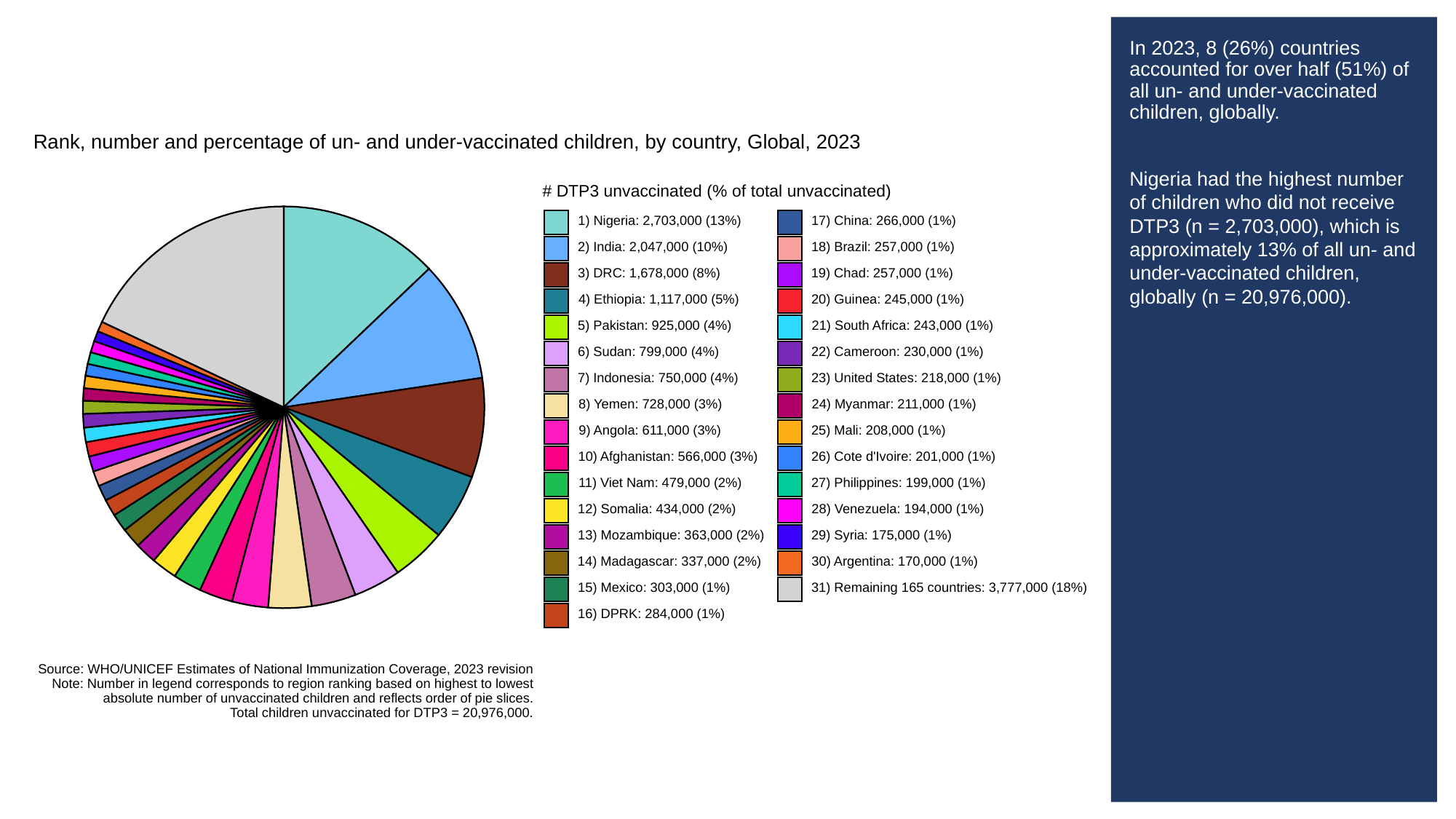

# In 2023, 8 (26%) countries accounted for over half (51%) of all un- and under-vaccinated children, globally.

Nigeria had the highest number of children who did not receive DTP3 (n = 2,703,000), which is approximately 13% of all un- and under-vaccinated children, globally (n = 20,976,000).

Rank, number and percentage of un- and under-vaccinated children, by country, Global, 2023
# DTP3 unvaccinated (% of total unvaccinated)

1) Nigeria: 2,703,000 (13%)
17) China: 266,000 (1%)

2) India: 2,047,000 (10%)
18) Brazil: 257,000 (1%)

3) DRC: 1,678,000 (8%)
19) Chad: 257,000 (1%)

4) Ethiopia: 1,117,000 (5%)
20) Guinea: 245,000 (1%)

5) Pakistan: 925,000 (4%)
21) South Africa: 243,000 (1%)

6) Sudan: 799,000 (4%)
22) Cameroon: 230,000 (1%)

7) Indonesia: 750,000 (4%)
23) United States: 218,000 (1%)

8) Yemen: 728,000 (3%)
24) Myanmar: 211,000 (1%)

9) Angola: 611,000 (3%)
25) Mali: 208,000 (1%)

10) Afghanistan: 566,000 (3%)
26) Cote d'Ivoire: 201,000 (1%)

11) Viet Nam: 479,000 (2%)
27) Philippines: 199,000 (1%)

12) Somalia: 434,000 (2%)
28) Venezuela: 194,000 (1%)

13) Mozambique: 363,000 (2%)
29) Syria: 175,000 (1%)

14) Madagascar: 337,000 (2%)
30) Argentina: 170,000 (1%)

15) Mexico: 303,000 (1%)
31) Remaining 165 countries: 3,777,000 (18%)

16) DPRK: 284,000 (1%)
Source: WHO/UNICEF Estimates of National Immunization Coverage, 2023 revision
Note: Number in legend corresponds to region ranking based on highest to lowest
absolute number of unvaccinated children and reflects order of pie slices.
Total children unvaccinated for DTP3 = 20,976,000.